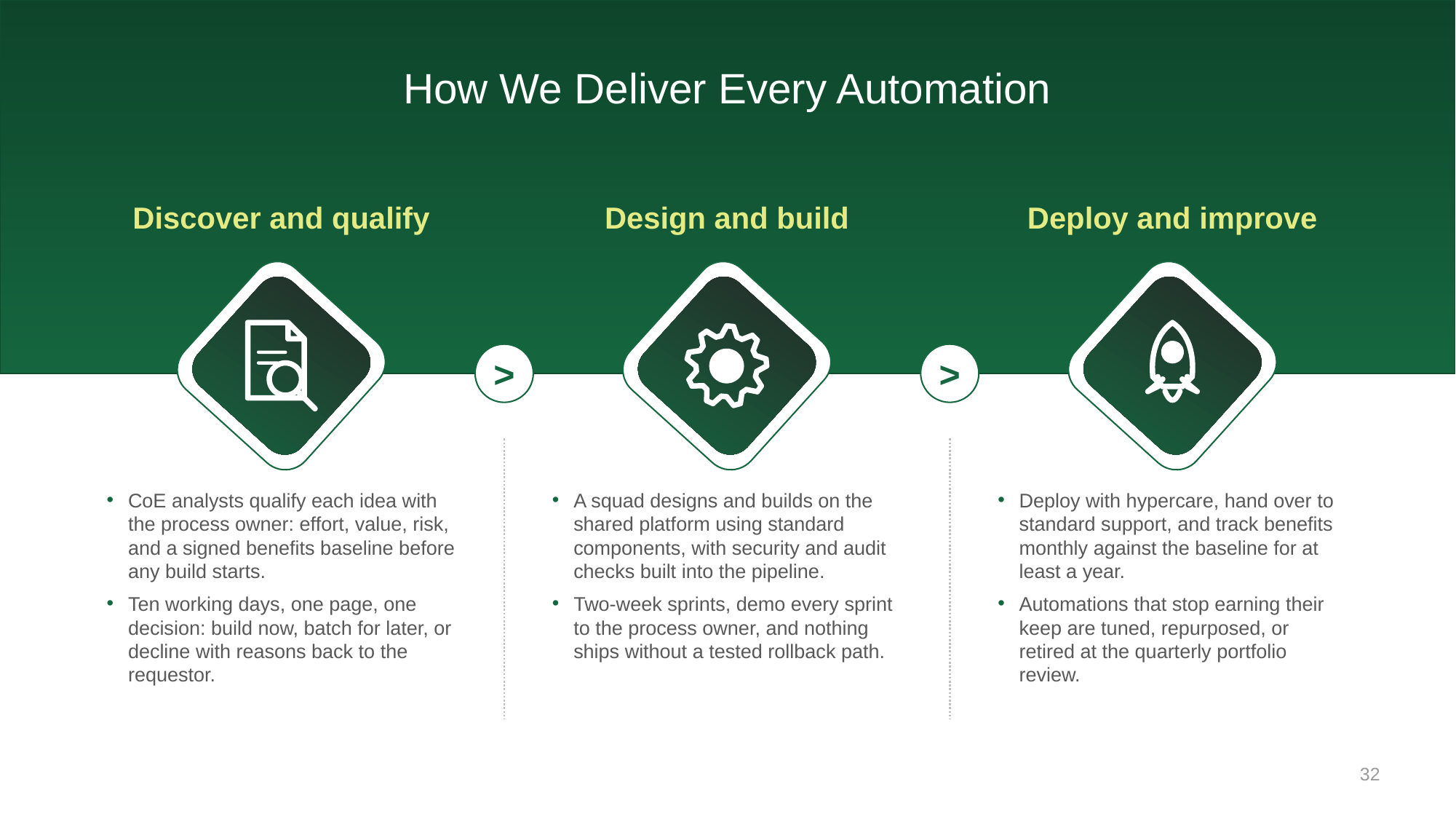

# How We Deliver Every Automation
Discover and qualify
Design and build
Deploy and improve

>
>
CoE analysts qualify each idea with the process owner: effort, value, risk, and a signed benefits baseline before any build starts.
Ten working days, one page, one decision: build now, batch for later, or decline with reasons back to the requestor.
A squad designs and builds on the shared platform using standard components, with security and audit checks built into the pipeline.
Two-week sprints, demo every sprint to the process owner, and nothing ships without a tested rollback path.
Deploy with hypercare, hand over to standard support, and track benefits monthly against the baseline for at least a year.
Automations that stop earning their keep are tuned, repurposed, or retired at the quarterly portfolio review.
32